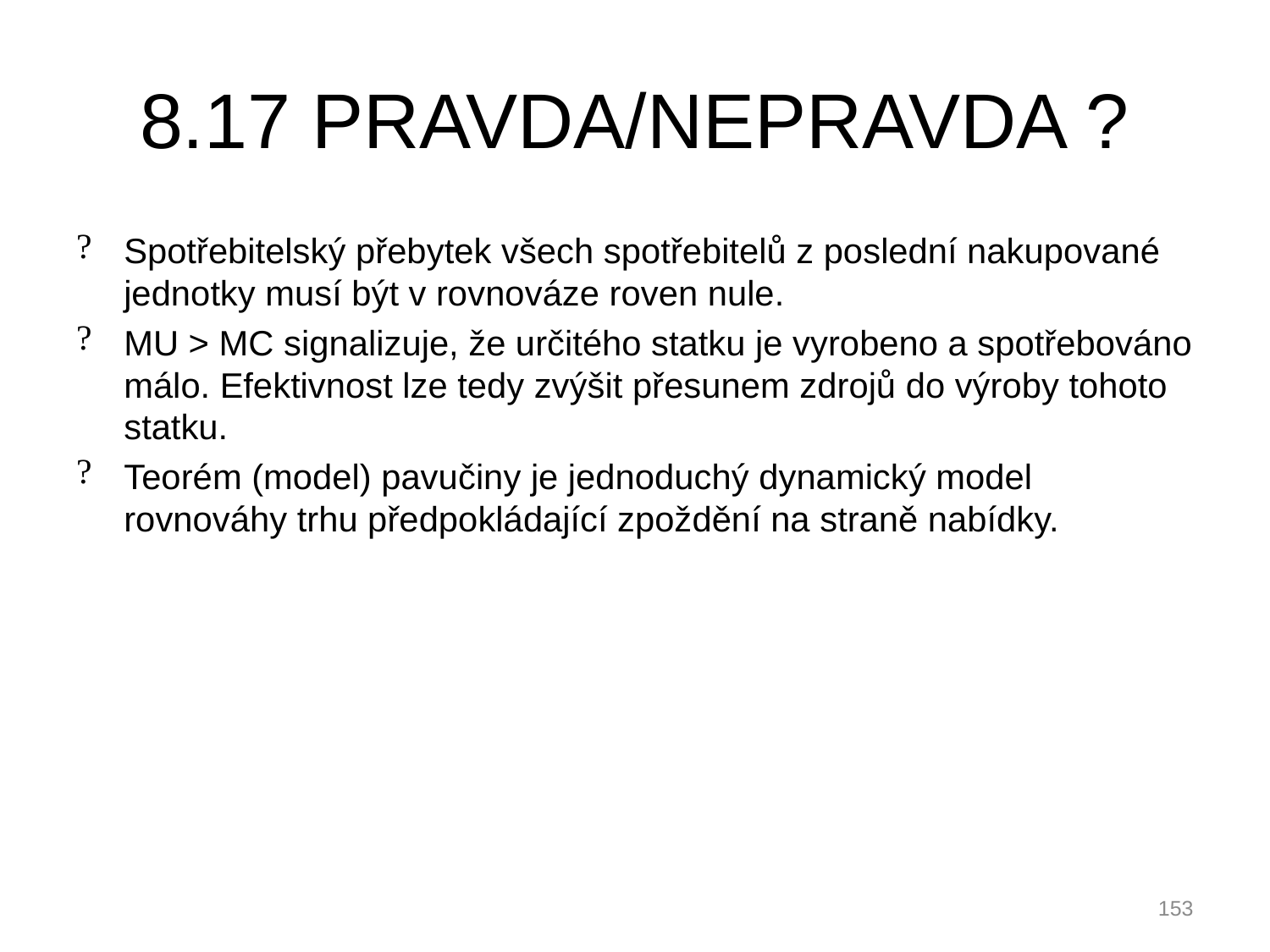

# 8.17 PRAVDA/NEPRAVDA ?
Spotřebitelský přebytek všech spotřebitelů z poslední nakupované jednotky musí být v rovnováze roven nule.
MU > MC signalizuje, že určitého statku je vyrobeno a spotřebováno málo. Efektivnost lze tedy zvýšit přesunem zdrojů do výroby tohoto statku.
Teorém (model) pavučiny je jednoduchý dynamický model rovnováhy trhu předpokládající zpoždění na straně nabídky.
153